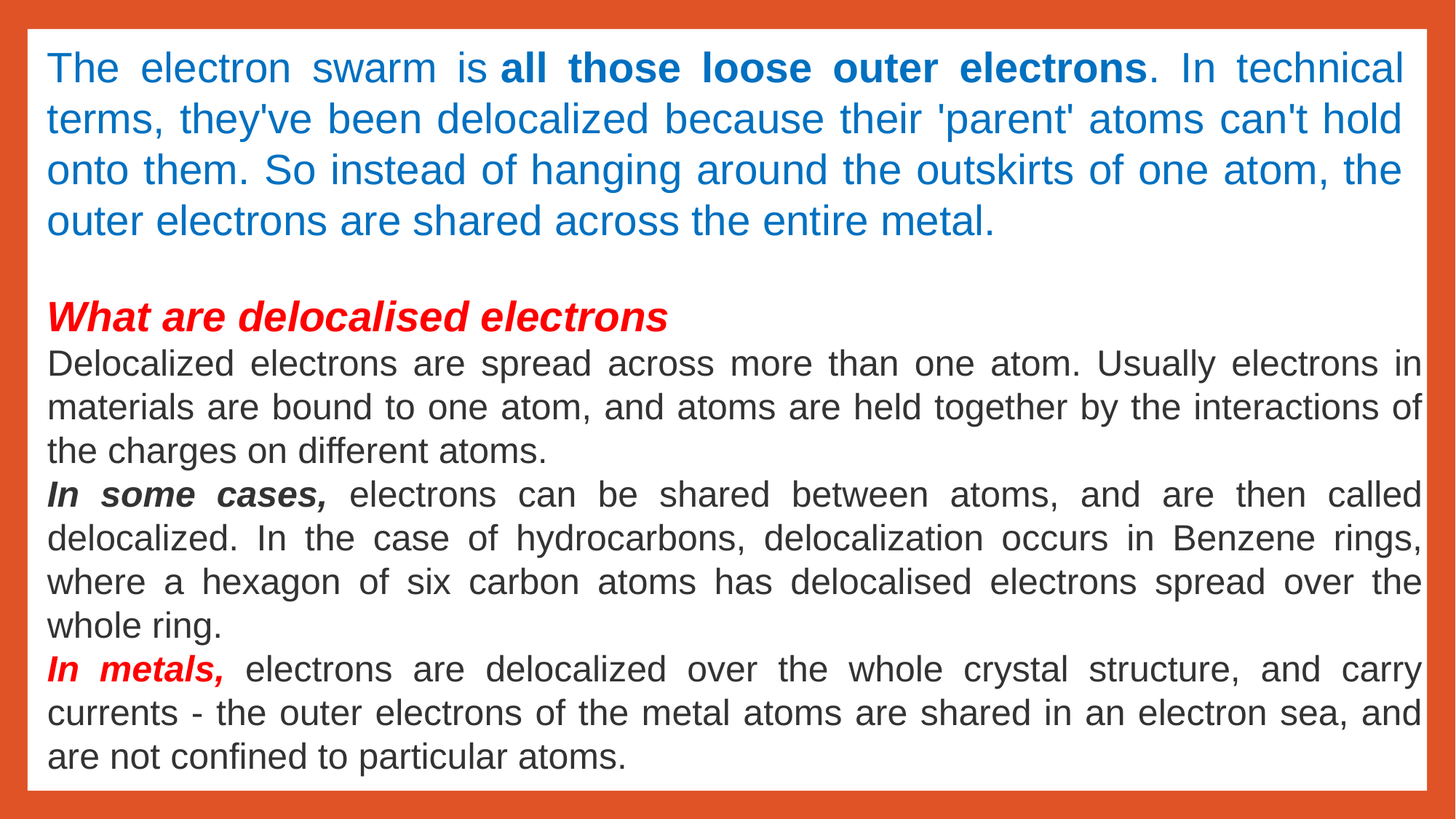

The electron swarm is all those loose outer electrons. In technical terms, they've been delocalized because their 'parent' atoms can't hold onto them. So instead of hanging around the outskirts of one atom, the outer electrons are shared across the entire metal.
What are delocalised electrons
Delocalized electrons are spread across more than one atom. Usually electrons in materials are bound to one atom, and atoms are held together by the interactions of the charges on different atoms.
In some cases, electrons can be shared between atoms, and are then called delocalized. In the case of hydrocarbons, delocalization occurs in Benzene rings, where a hexagon of six carbon atoms has delocalised electrons spread over the whole ring.
In metals, electrons are delocalized over the whole crystal structure, and carry currents - the outer electrons of the metal atoms are shared in an electron sea, and are not confined to particular atoms.